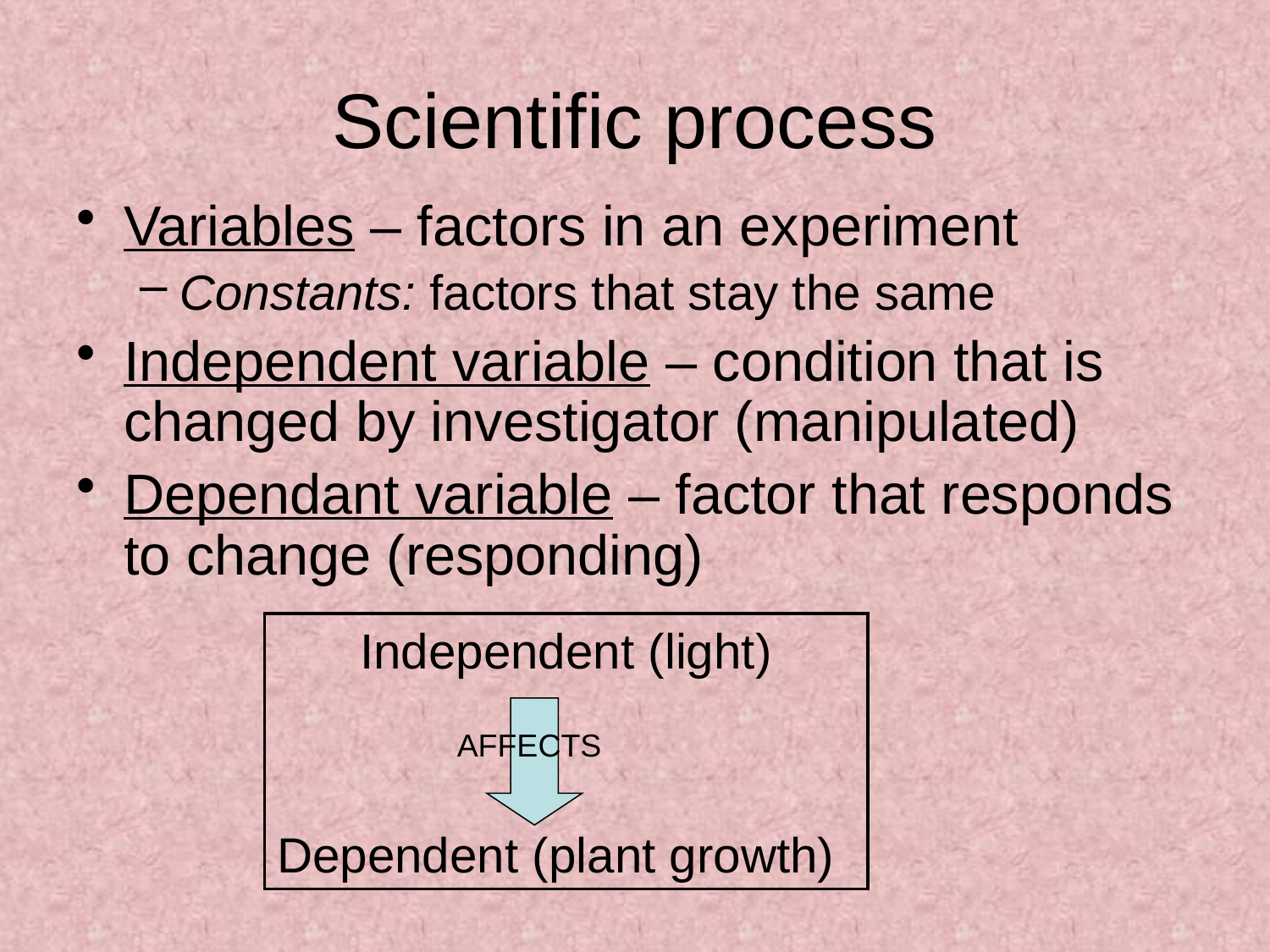

# Scientific process
Variables – factors in an experiment
Constants: factors that stay the same
Independent variable – condition that is changed by investigator (manipulated)
Dependant variable – factor that responds to change (responding)
Independent (light)

Dependent (plant growth)

AFFECTS